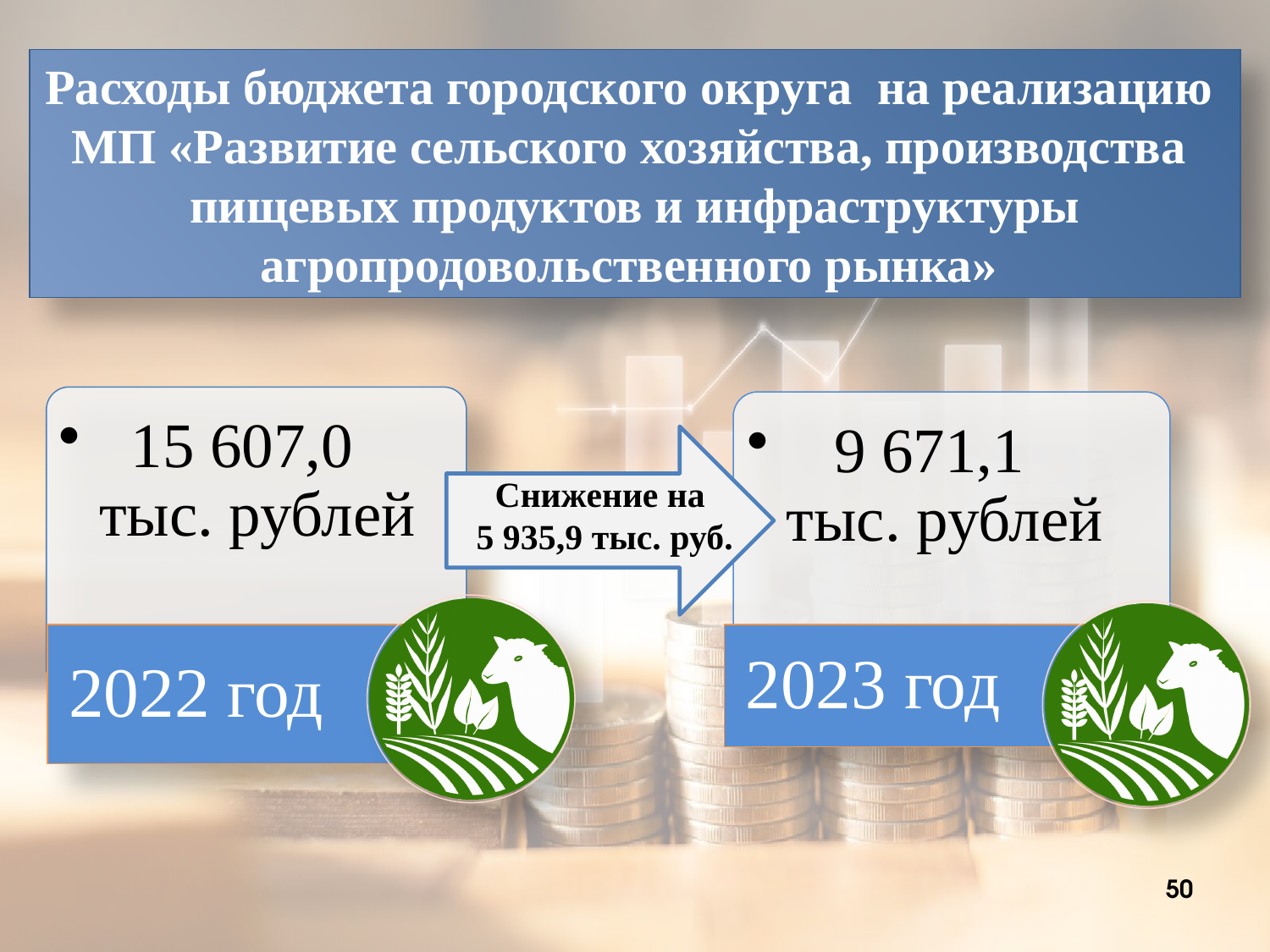

Расходы бюджета городского округа  на реализацию
МП «Развитие сельского хозяйства, производства
пищевых продуктов и инфраструктуры агропродовольственного рынка»
  15 607,0 тыс. рублей
2022 год
   9 671,1  тыс. рублей
2023 год

Снижение на
 5 935,9 тыс. руб.
50